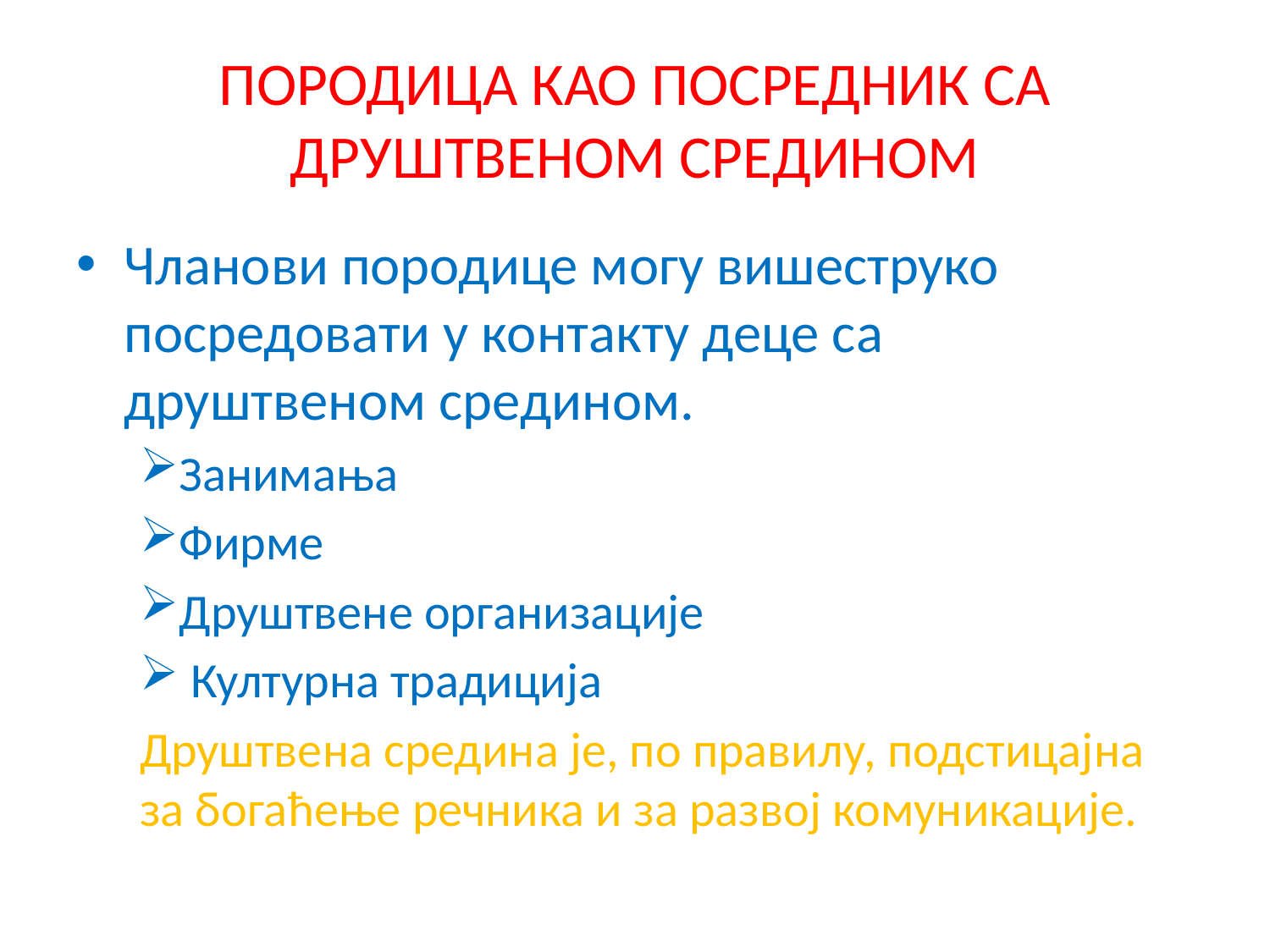

# ПОРОДИЦА КАО ПОСРЕДНИК СА ДРУШТВЕНОМ СРЕДИНОМ
Чланови породице могу вишеструко посредовати у контакту деце са друштвеном средином.
Занимања
Фирме
Друштвене организације
 Културна традиција
Друштвена средина је, по правилу, подстицајна за богаћење речника и за развој комуникације.